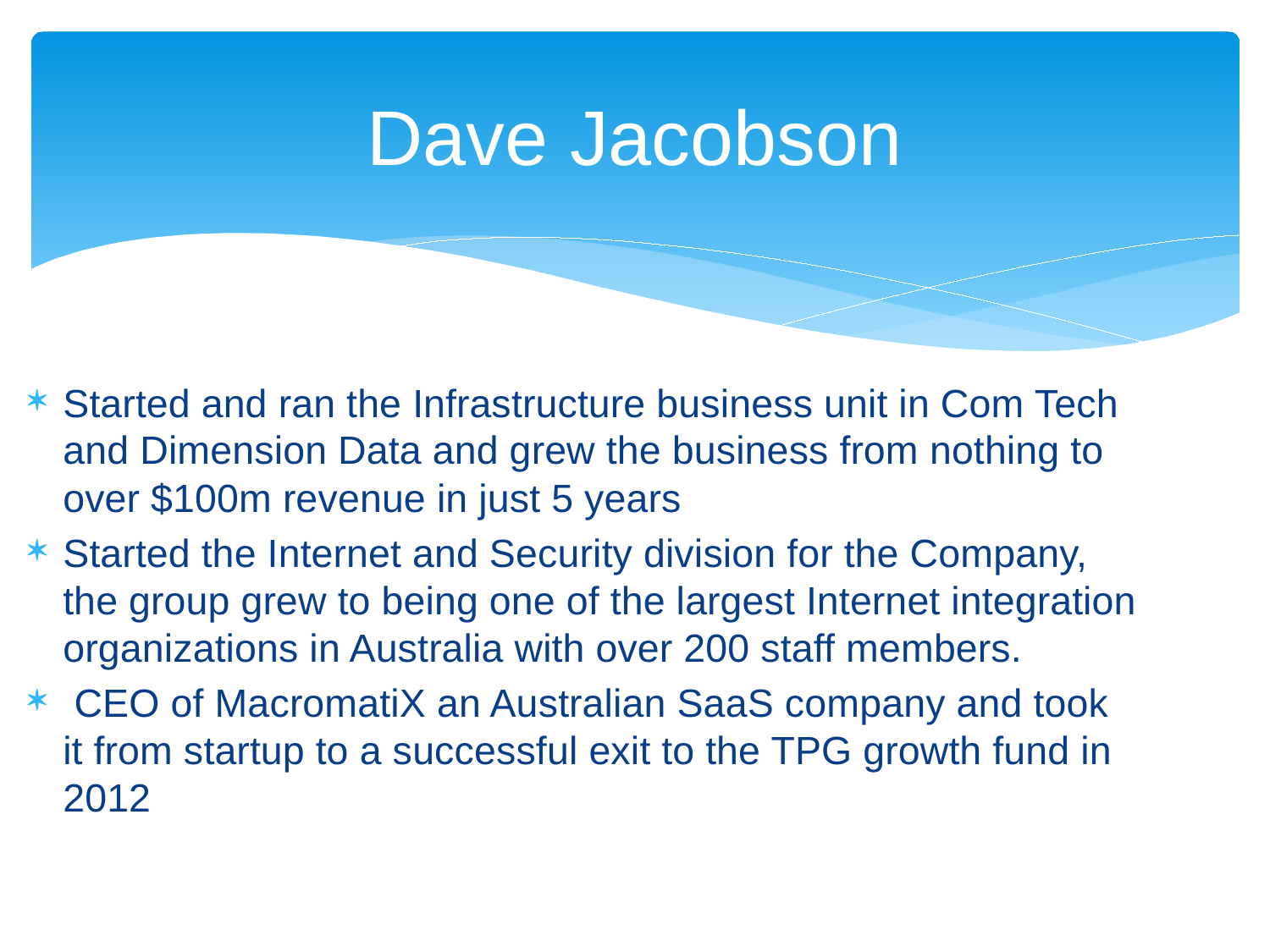

# Dave Jacobson
Started and ran the Infrastructure business unit in Com Tech and Dimension Data and grew the business from nothing to over $100m revenue in just 5 years
Started the Internet and Security division for the Company, the group grew to being one of the largest Internet integration organizations in Australia with over 200 staff members.
 CEO of MacromatiX an Australian SaaS company and took it from startup to a successful exit to the TPG growth fund in 2012